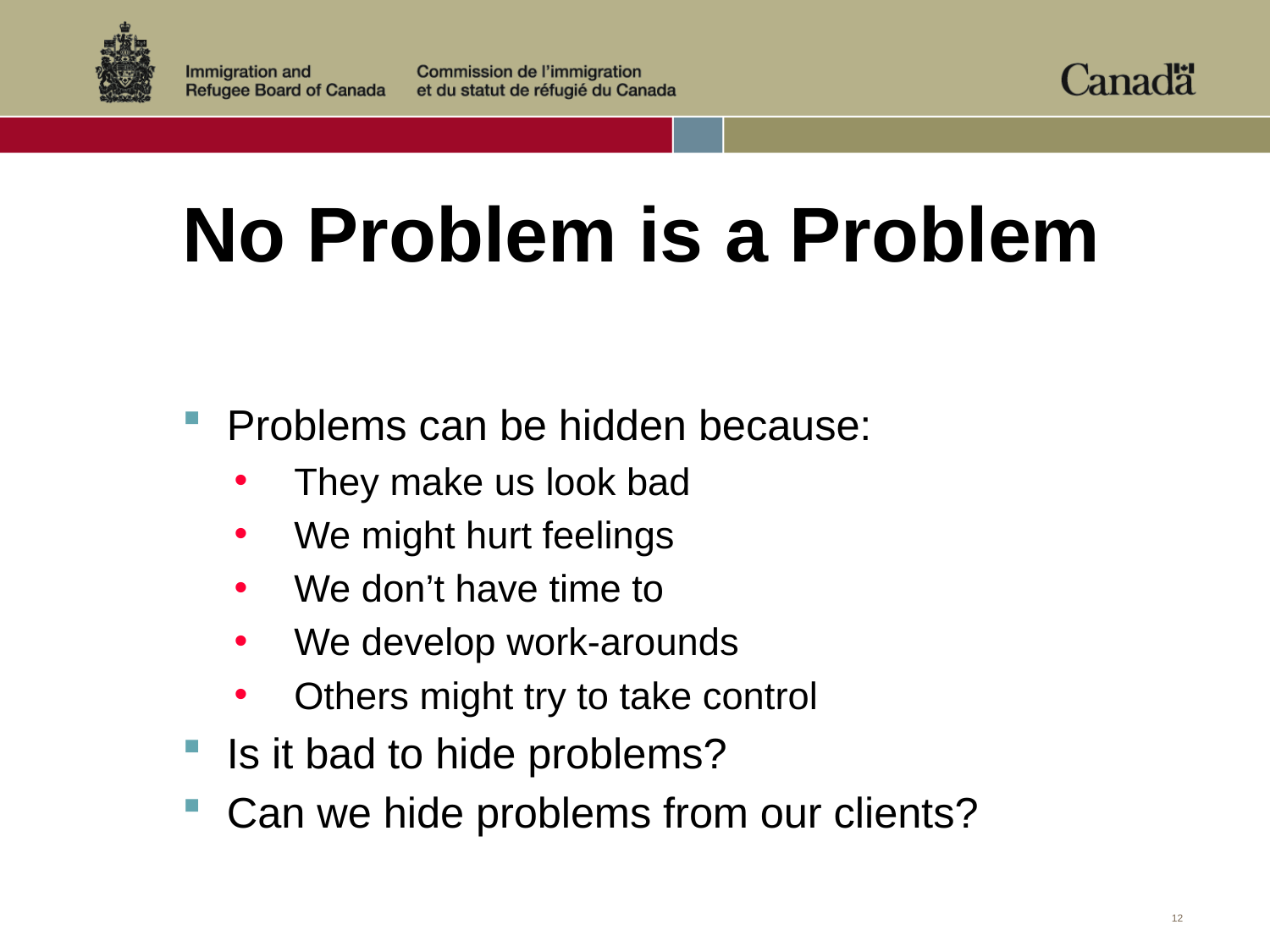

# No Problem is a Problem
Problems can be hidden because:
They make us look bad
We might hurt feelings
We don’t have time to
We develop work-arounds
Others might try to take control
Is it bad to hide problems?
Can we hide problems from our clients?

12